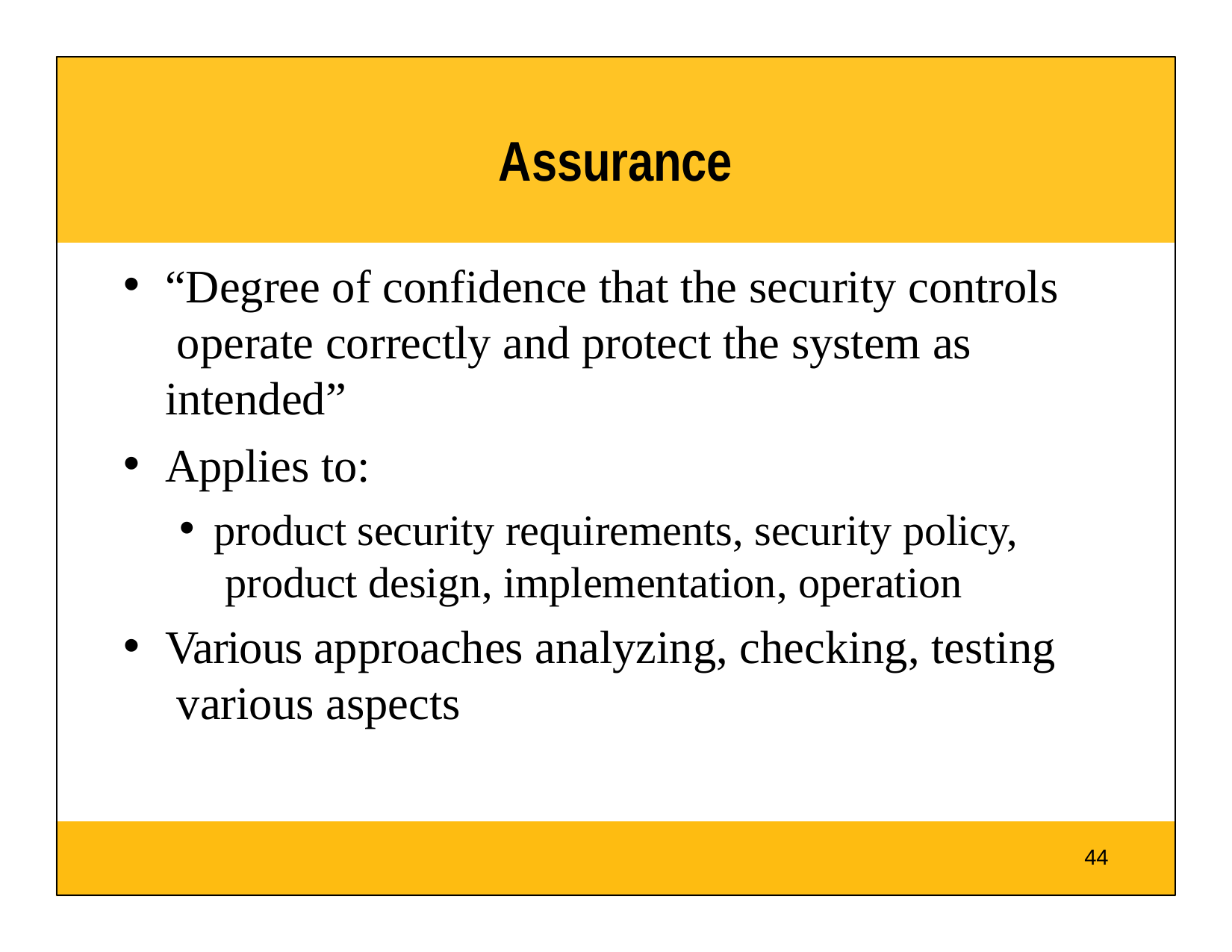

# Assurance
“Degree of confidence that the security controls  operate correctly and protect the system as  intended”
Applies to:
product security requirements, security policy,  product design, implementation, operation
Various approaches analyzing, checking, testing  various aspects
44